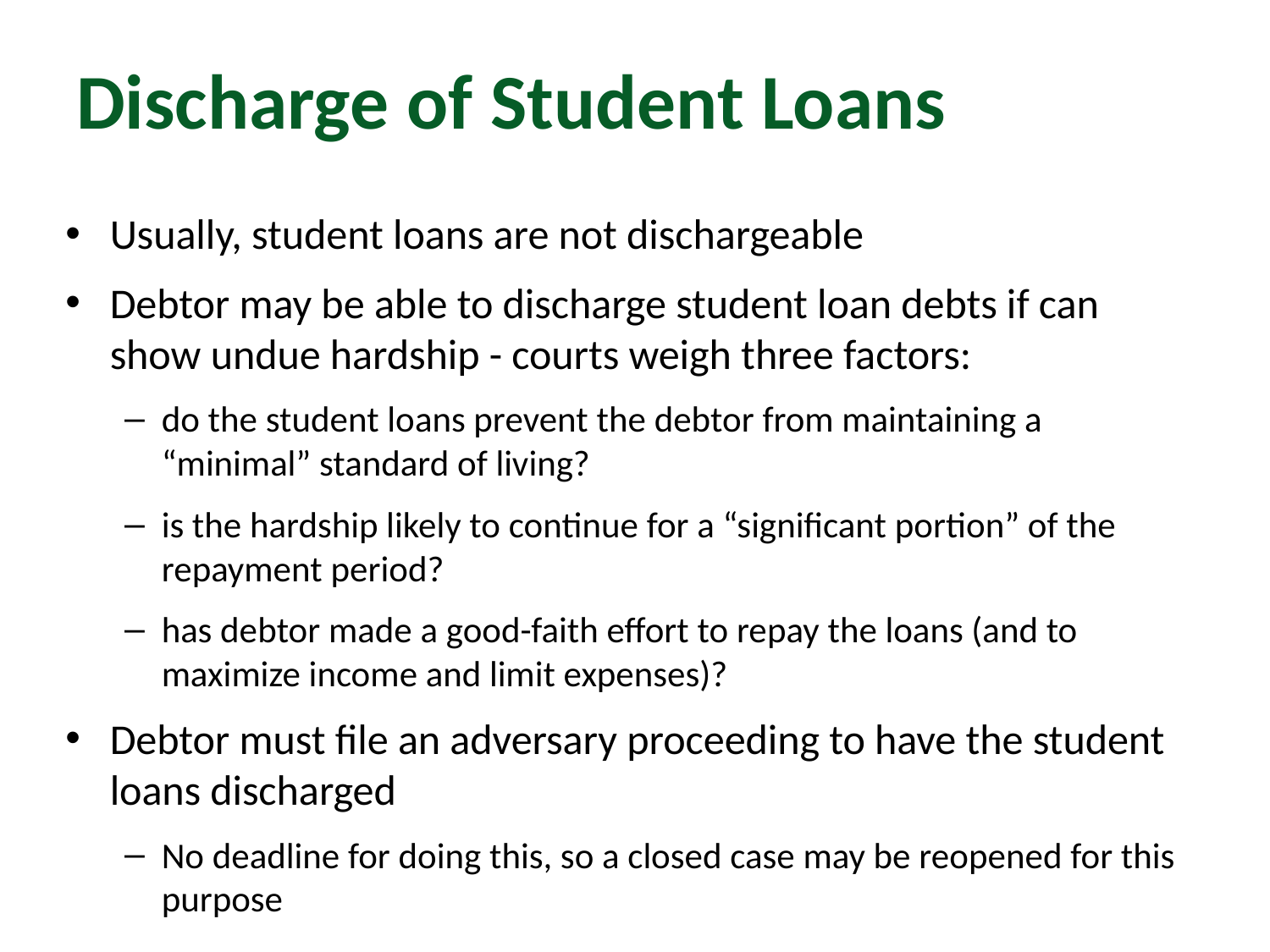

# Discharge of Student Loans
Usually, student loans are not dischargeable
Debtor may be able to discharge student loan debts if can show undue hardship - courts weigh three factors:
do the student loans prevent the debtor from maintaining a “minimal” standard of living?
is the hardship likely to continue for a “significant portion” of the repayment period?
has debtor made a good-faith effort to repay the loans (and to maximize income and limit expenses)?
Debtor must file an adversary proceeding to have the student loans discharged
No deadline for doing this, so a closed case may be reopened for this purpose